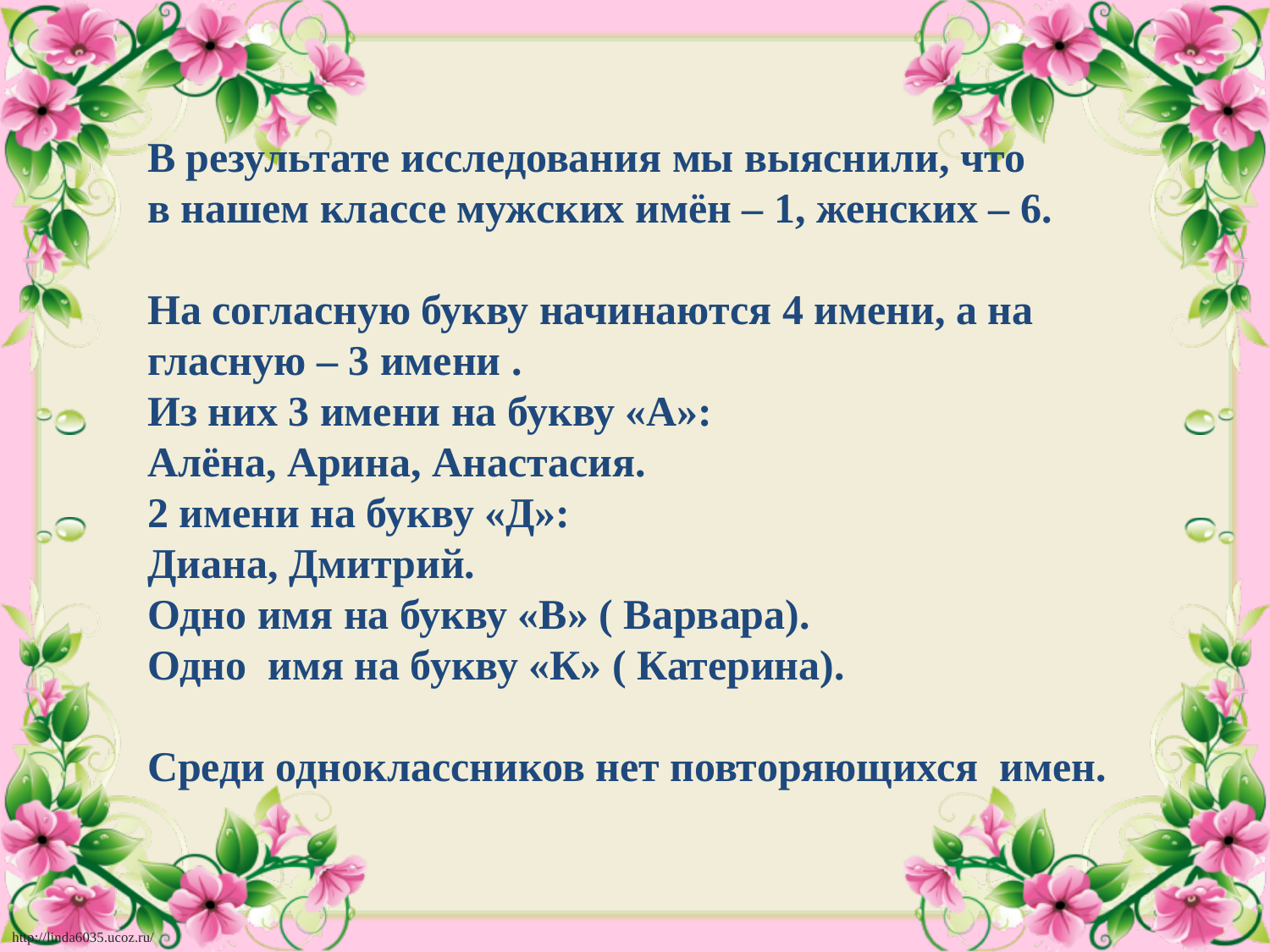

В результате исследования мы выяснили, что
в нашем классе мужских имён – 1, женских – 6.

На согласную букву начинаются 4 имени, а на гласную – 3 имени .
Из них 3 имени на букву «А»:
Алёна, Арина, Анастасия.
2 имени на букву «Д»:
Диана, Дмитрий.
Одно имя на букву «В» ( Варвара).
Одно  имя на букву «К» ( Катерина).

Среди одноклассников нет повторяющихся  имен.